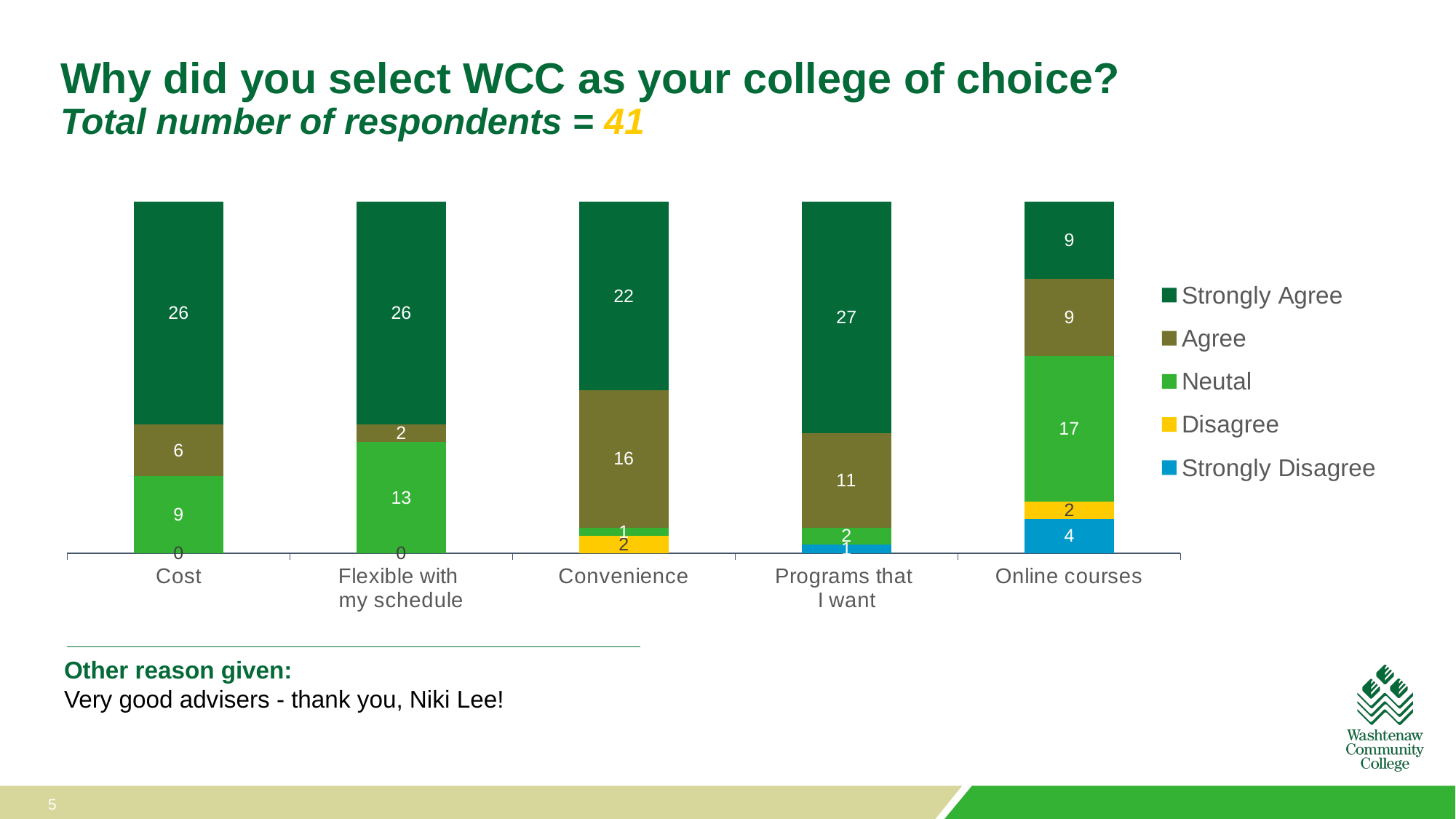

# Why did you select WCC as your college of choice? Total number of respondents = 41

### Chart

| Category | Strongly Disagree | Disagree | Neutal | Agree | Strongly Agree |
|---|---|---|---|---|---|
| Cost | 0.0 | 0.0 | 9.0 | 6.0 | 26.0 |
| Flexible with
my schedule | 0.0 | 0.0 | 13.0 | 2.0 | 26.0 |
| Convenience | 0.0 | 2.0 | 1.0 | 16.0 | 22.0 |
| Programs that
I want | 1.0 | None | 2.0 | 11.0 | 27.0 |
| Online courses | 4.0 | 2.0 | 17.0 | 9.0 | 9.0 |
0
0
0

9

6

26
0
0
0

13

2

26
0
0
0
2
1

16

22
Other reason given:
Very good advisers - thank you, Niki Lee!